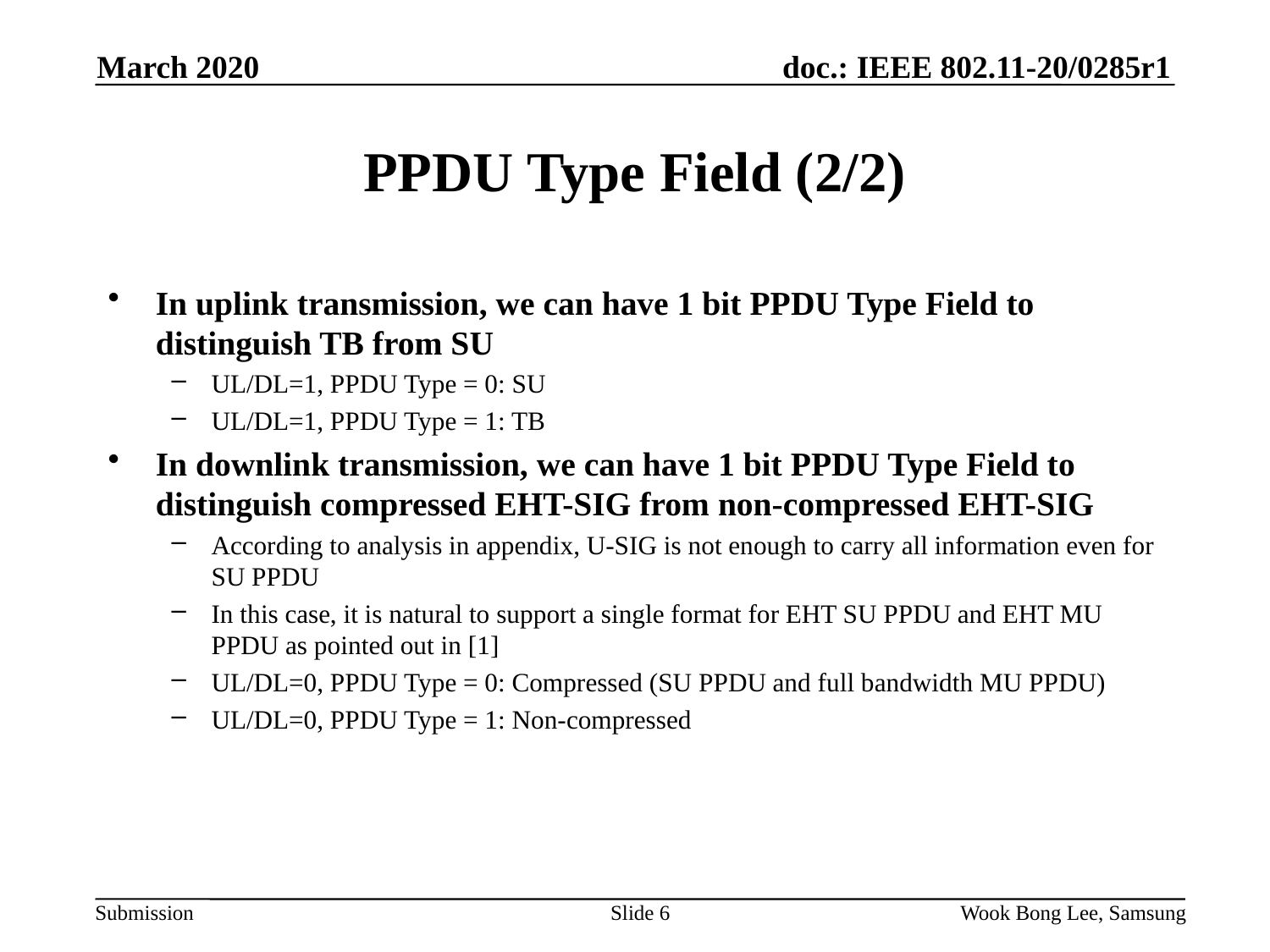

March 2020
# PPDU Type Field (2/2)
In uplink transmission, we can have 1 bit PPDU Type Field to distinguish TB from SU
UL/DL=1, PPDU Type = 0: SU
UL/DL=1, PPDU Type = 1: TB
In downlink transmission, we can have 1 bit PPDU Type Field to distinguish compressed EHT-SIG from non-compressed EHT-SIG
According to analysis in appendix, U-SIG is not enough to carry all information even for SU PPDU
In this case, it is natural to support a single format for EHT SU PPDU and EHT MU PPDU as pointed out in [1]
UL/DL=0, PPDU Type = 0: Compressed (SU PPDU and full bandwidth MU PPDU)
UL/DL=0, PPDU Type = 1: Non-compressed
Slide 6
Wook Bong Lee, Samsung